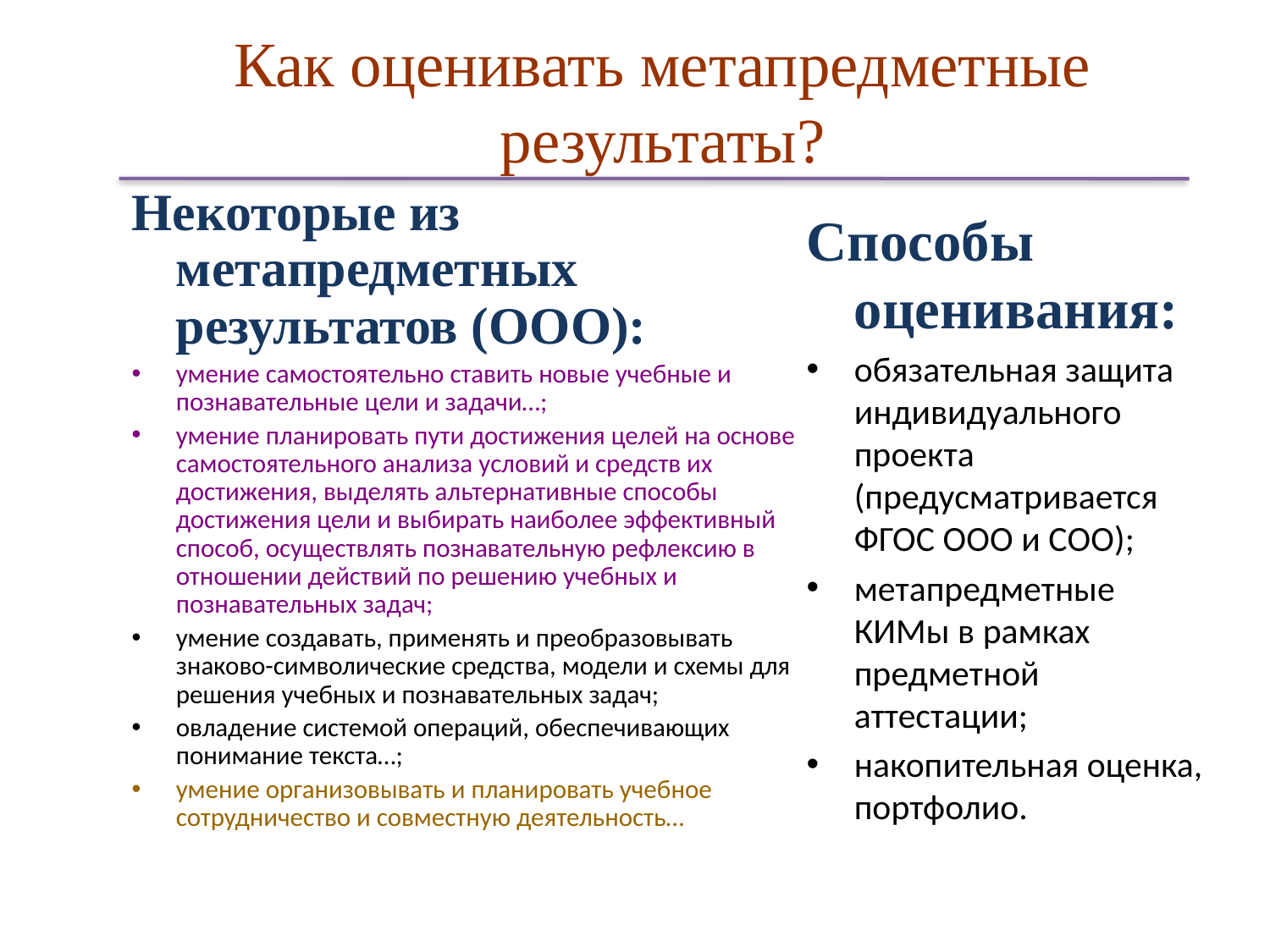

# Как оценивать метапредметные результаты?
Некоторые из метапредметных результатов (ООО):
умение самостоятельно ставить новые учебные и познавательные цели и задачи…;
умение планировать пути достижения целей на основе самостоятельного анализа условий и средств их достижения, выделять альтернативные способы достижения цели и выбирать наиболее эффективный способ, осуществлять познавательную рефлексию в отношении действий по решению учебных и познавательных задач;
умение создавать, применять и преобразовывать знаково-символические средства, модели и схемы для решения учебных и познавательных задач;
овладение системой операций, обеспечивающих понимание текста…;
умение организовывать и планировать учебное сотрудничество и совместную деятельность…

Способы оценивания:
обязательная защита индивидуального проекта (предусматривается ФГОС ООО и СОО);
метапредметные КИМы в рамках предметной аттестации;
накопительная оценка, портфолио.